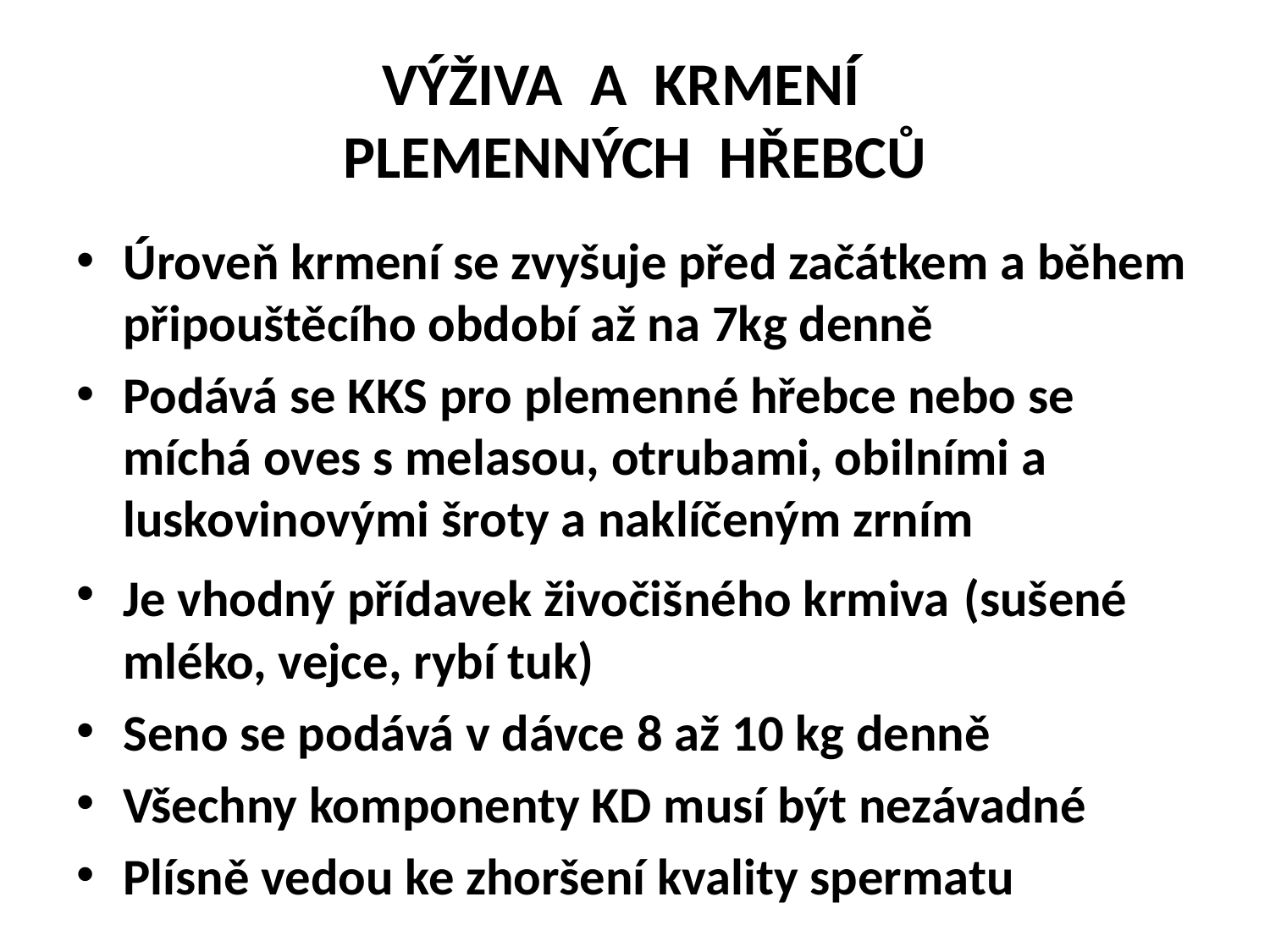

# VÝŽIVA  A  KRMENÍ PLEMENNÝCH  HŘEBCŮ
Úroveň krmení se zvyšuje před začátkem a během připouštěcího období až na 7kg denně
Podává se KKS pro plemenné hřebce nebo se míchá oves s melasou, otrubami, obilními a luskovinovými šroty a naklíčeným zrním
Je vhodný přídavek živočišného krmiva (sušené mléko, vejce, rybí tuk)
Seno se podává v dávce 8 až 10 kg denně
Všechny komponenty KD musí být nezávadné
Plísně vedou ke zhoršení kvality spermatu